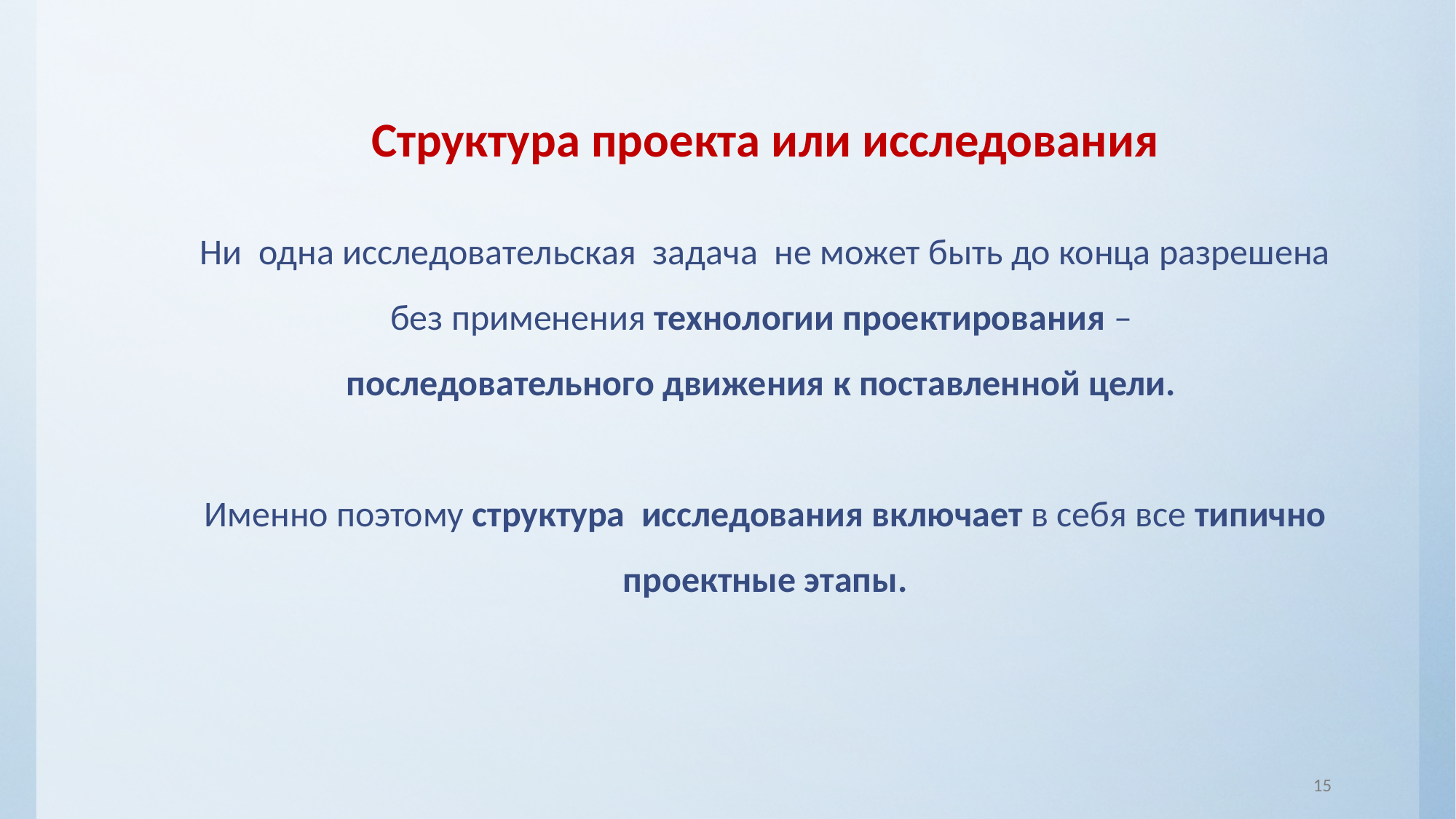

Структура проекта или исследования

Ни  одна исследовательская  задача  не может быть до конца разрешена без применения технологии проектирования –
последовательного движения к поставленной цели.

Именно поэтому структура  исследования включает в себя все типично проектные этапы.
15